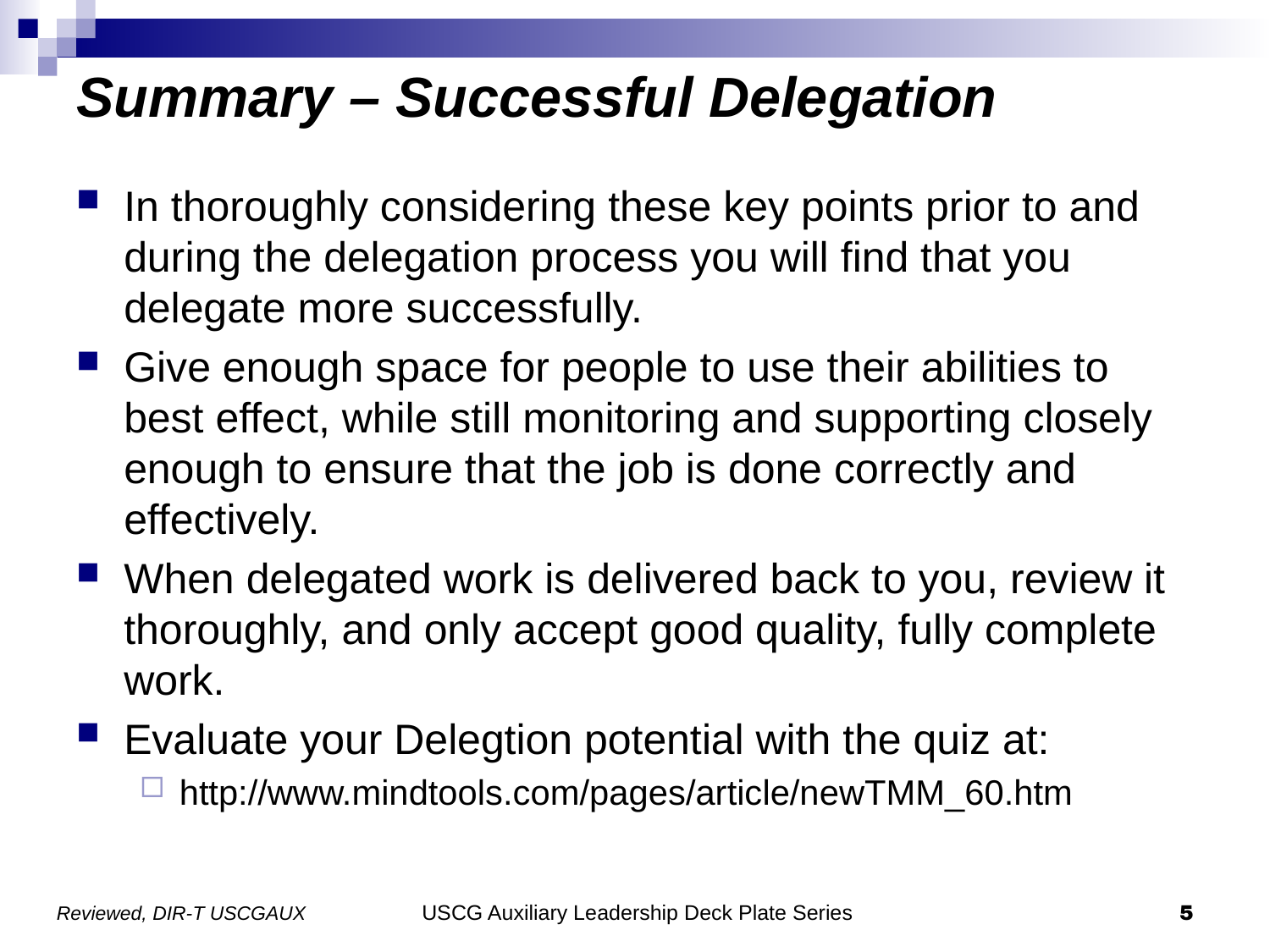

# Summary – Successful Delegation
In thoroughly considering these key points prior to and during the delegation process you will find that you delegate more successfully.
Give enough space for people to use their abilities to best effect, while still monitoring and supporting closely enough to ensure that the job is done correctly and effectively.
When delegated work is delivered back to you, review it thoroughly, and only accept good quality, fully complete work.
Evaluate your Delegtion potential with the quiz at:
http://www.mindtools.com/pages/article/newTMM_60.htm

5
USCG Auxiliary Leadership Deck Plate Series
Reviewed, DIR-T USCGAUX